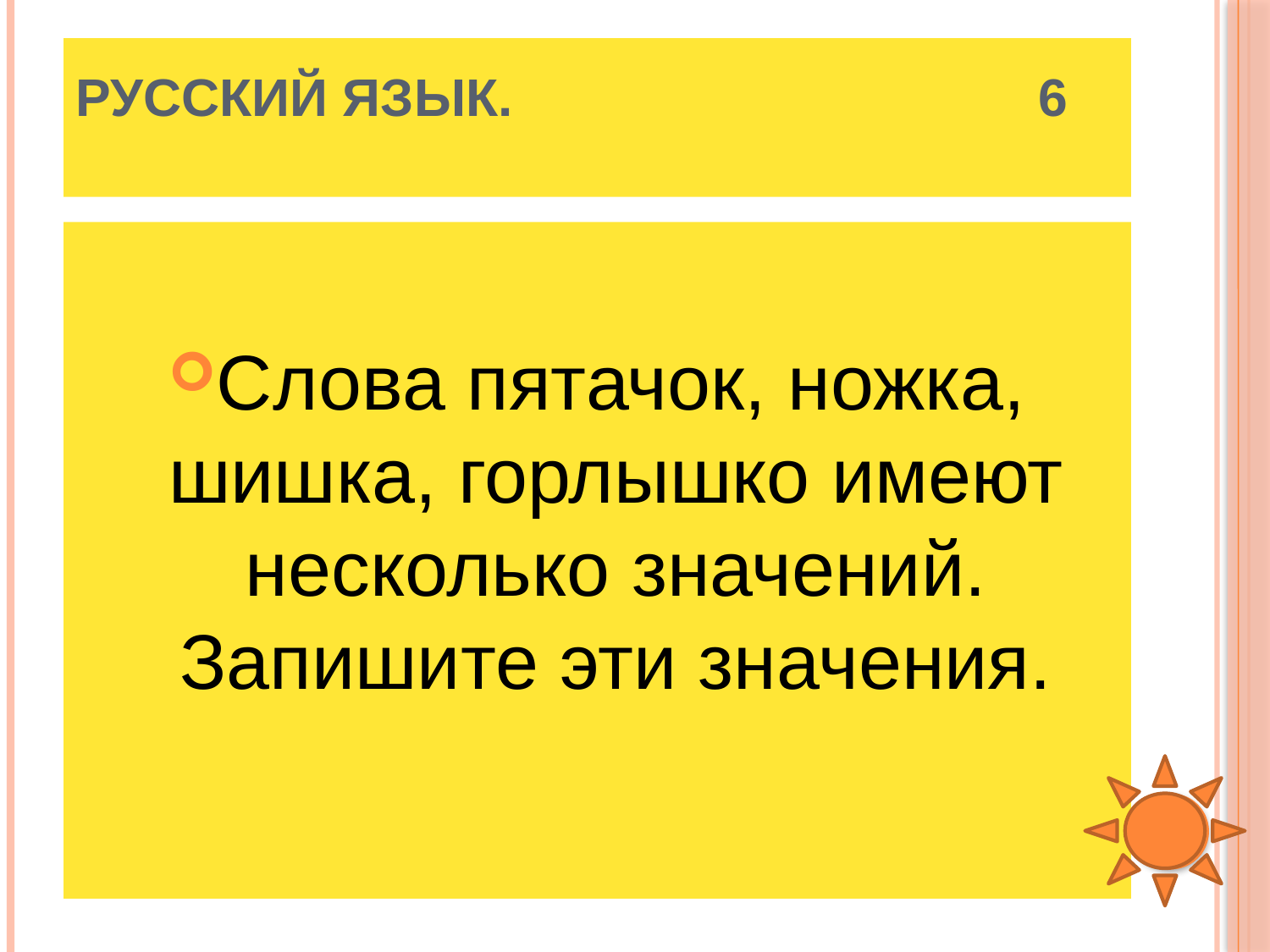

# Русский язык.                                    6

Слова пятачок, ножка, шишка, горлышко имеют несколько значений. Запишите эти значения.